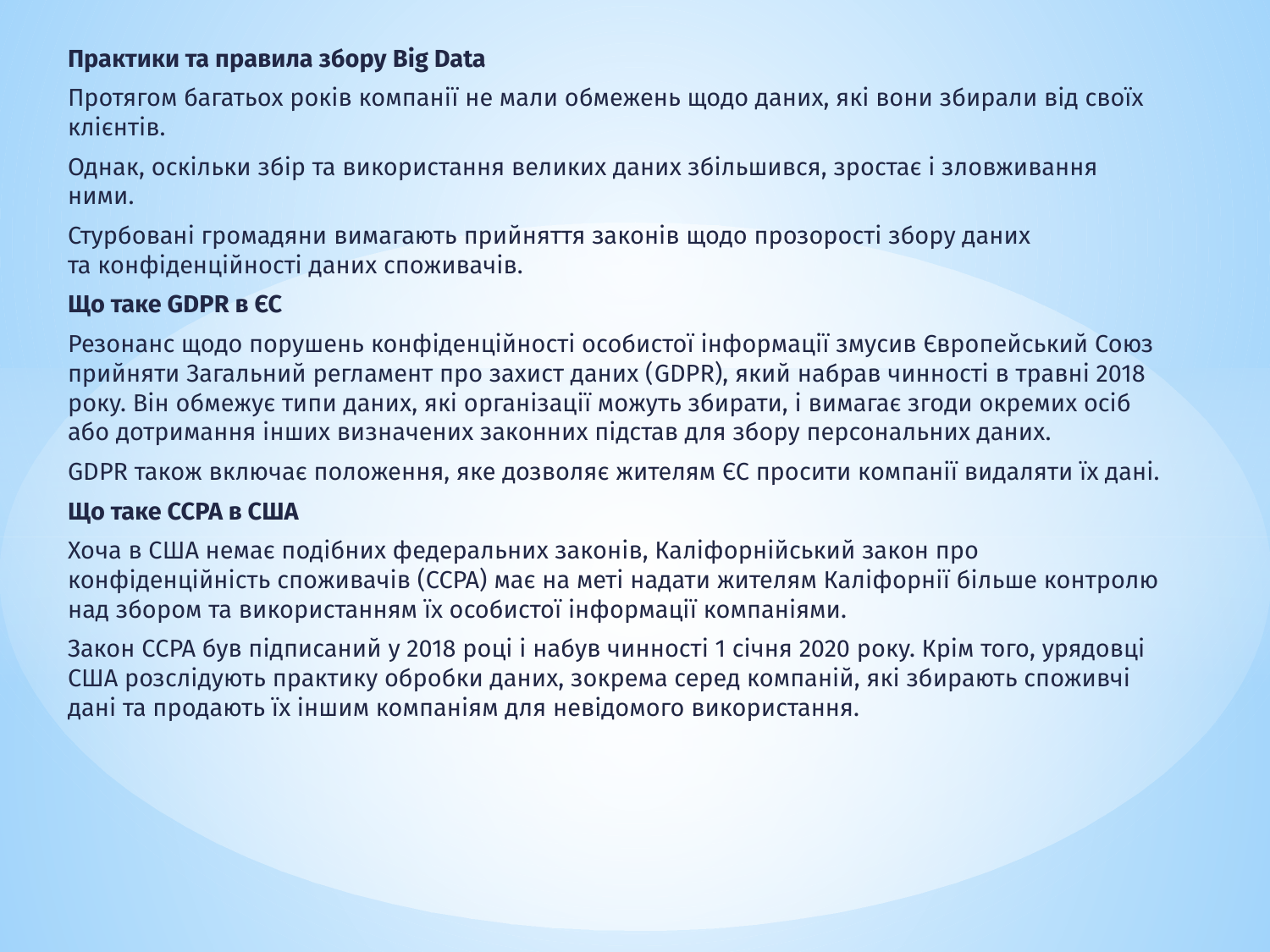

Практики та правила збору Big Data
Протягом багатьох років компанії не мали обмежень щодо даних, які вони збирали від своїх клієнтів.
Однак, оскільки збір та використання великих даних збільшився, зростає і зловживання ними.
Стурбовані громадяни вимагають прийняття законів щодо прозорості збору даних та конфіденційності даних споживачів.
Що таке GDPR в ЄС
Резонанс щодо порушень конфіденційності особистої інформації змусив Європейський Союз прийняти Загальний регламент про захист даних (GDPR), який набрав чинності в травні 2018 року. Він обмежує типи даних, які організації можуть збирати, і вимагає згоди окремих осіб або дотримання інших визначених законних підстав для збору персональних даних.
GDPR також включає положення, яке дозволяє жителям ЄС просити компанії видаляти їх дані.
Що таке CCPA в США
Хоча в США немає подібних федеральних законів, Каліфорнійський закон про конфіденційність споживачів (CCPA) має на меті надати жителям Каліфорнії більше контролю над збором та використанням їх особистої інформації компаніями.
Закон CCPA був підписаний у 2018 році і набув чинності 1 січня 2020 року. Крім того, урядовці США розслідують практику обробки даних, зокрема серед компаній, які збирають споживчі дані та продають їх іншим компаніям для невідомого використання.